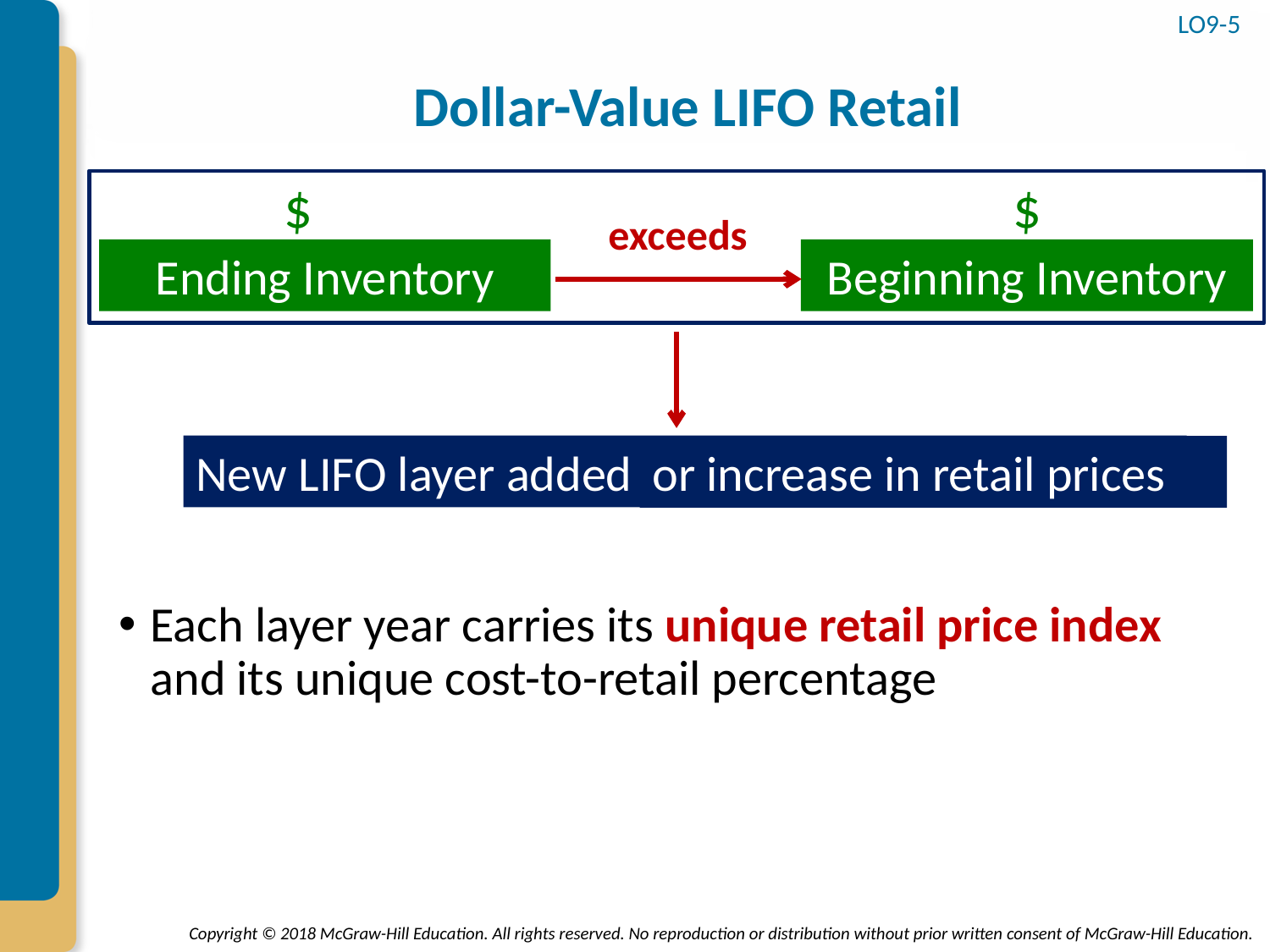

# Dollar-Value LIFO Retail
LO9-5
$
$

Each layer year carries its unique retail price index and its unique cost-to-retail percentage
exceeds
Beginning Inventory
Ending Inventory
New LIFO layer added
or increase in retail prices